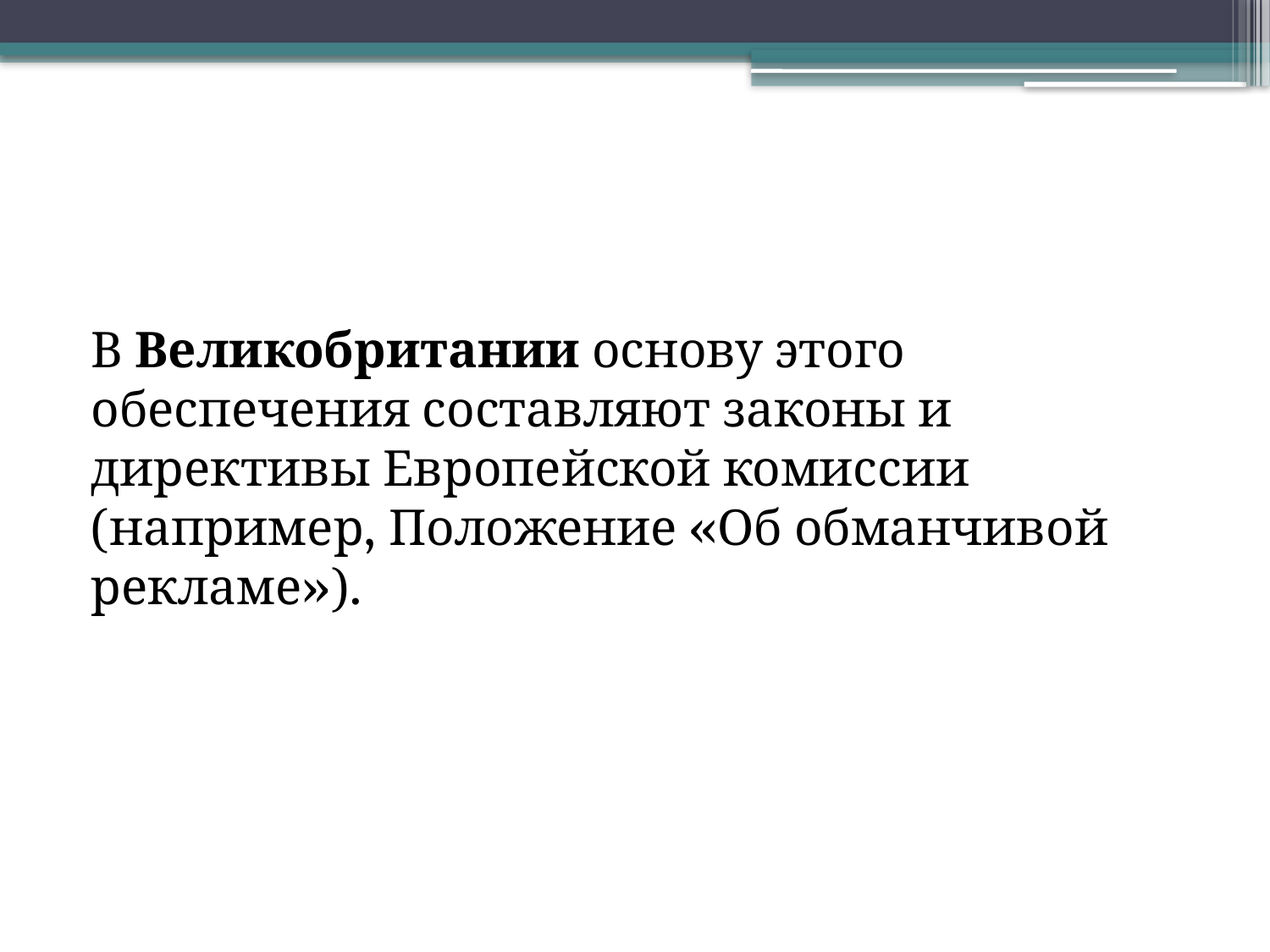

В Великобритании основу этого обеспечения составляют законы и директивы Европейской комиссии (например, Положение «Об обманчивой рекламе»).